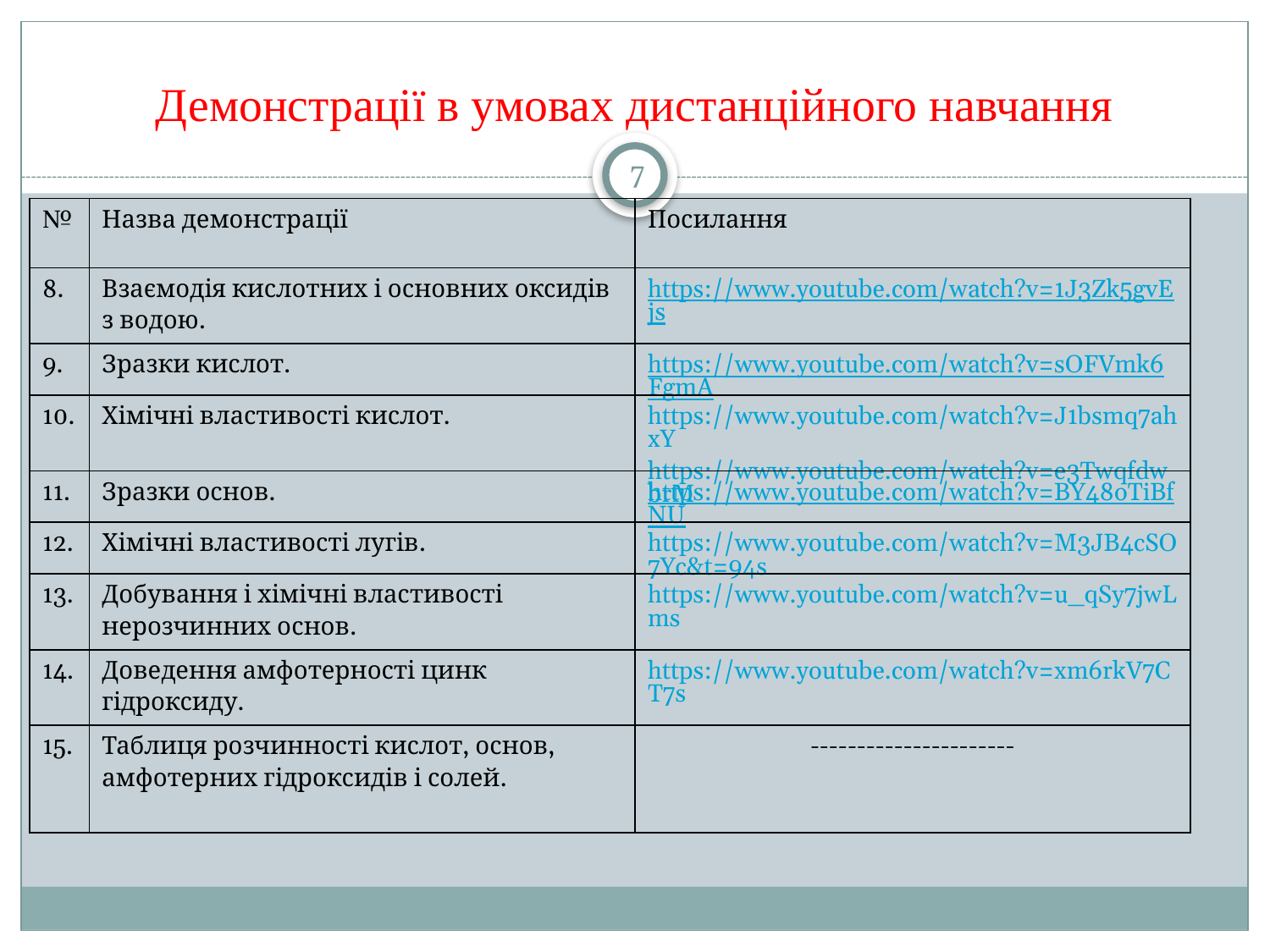

# Демонстрації в умовах дистанційного навчання
7
| № | Назва демонстрації | Посилання |
| --- | --- | --- |
| 8. | Взаємодія кислотних і основних оксидів з водою. | https://www.youtube.com/watch?v=1J3Zk5gvEjs |
| 9. | Зразки кислот. | https://www.youtube.com/watch?v=sOFVmk6FgmA |
| 10. | Хімічні властивості кислот. | https://www.youtube.com/watch?v=J1bsmq7ahxY https://www.youtube.com/watch?v=e3TwqfdwbrM |
| 11. | Зразки основ. | https://www.youtube.com/watch?v=BY48oTiBfNU |
| 12. | Хімічні властивості лугів. | https://www.youtube.com/watch?v=M3JB4cSO7Yc&t=94s |
| 13. | Добування і хімічні властивості нерозчинних основ. | https://www.youtube.com/watch?v=u\_qSy7jwLms |
| 14. | Доведення амфотерності цинк гідроксиду. | https://www.youtube.com/watch?v=xm6rkV7CT7s |
| 15. | Таблиця розчинності кислот, основ, амфотерних гідроксидів і солей. | ---------------------- |